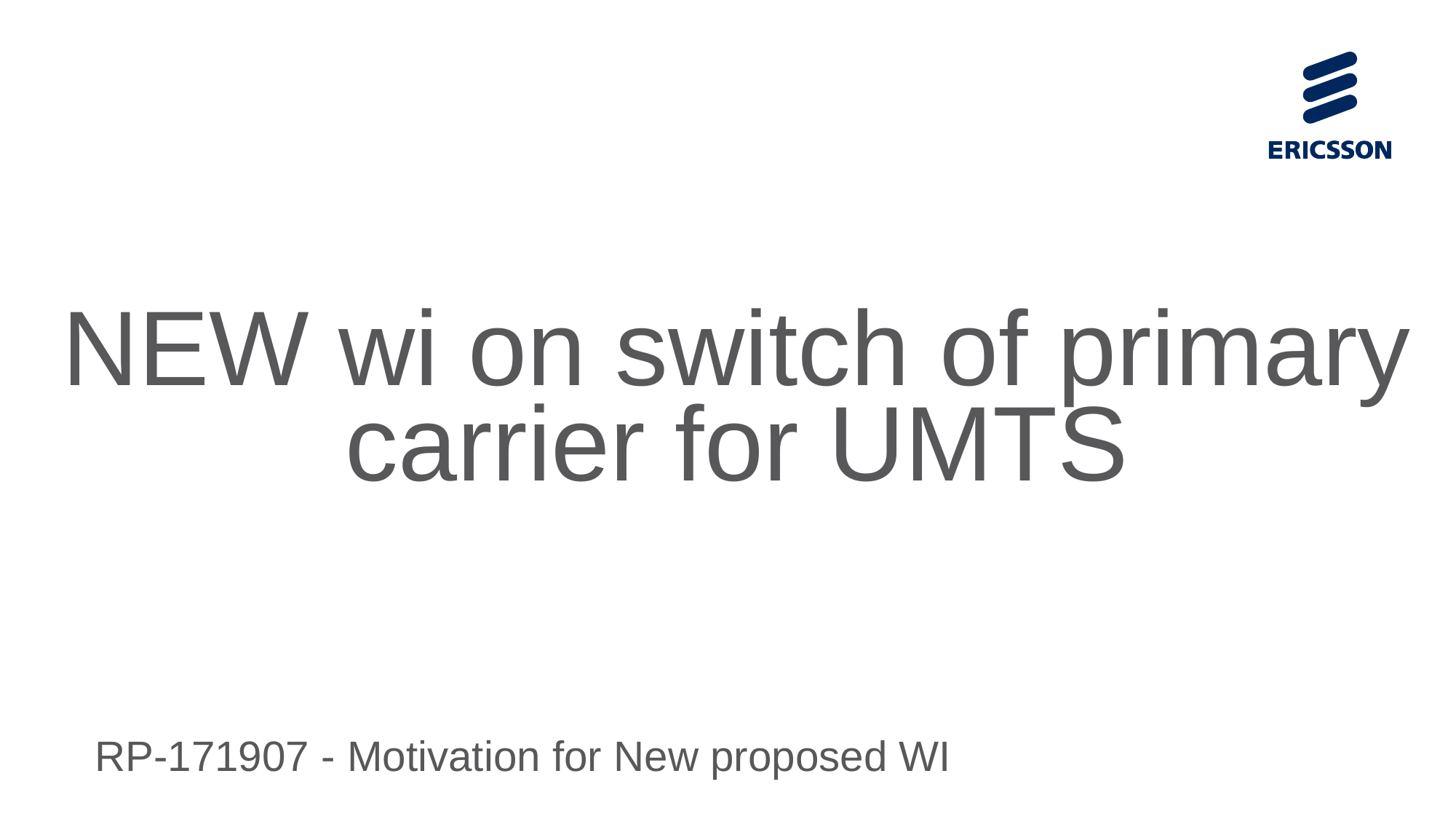

# NEW wi on switch of primary carrier for UMTS
  RP-171907 - Motivation for New proposed WI